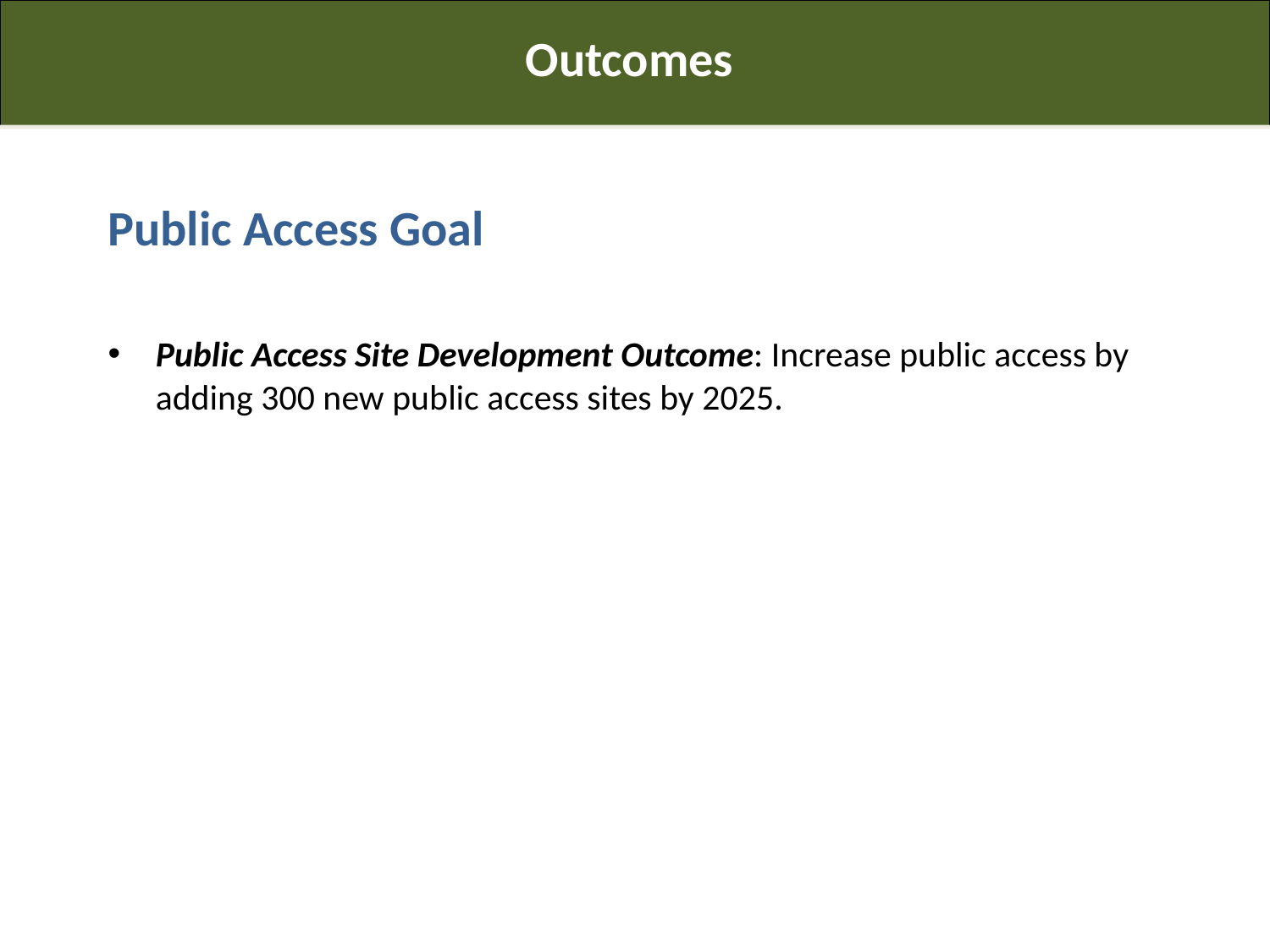

Outcomes
Public Access Goal

Public Access Site Development Outcome: Increase public access by adding 300 new public access sites by 2025.